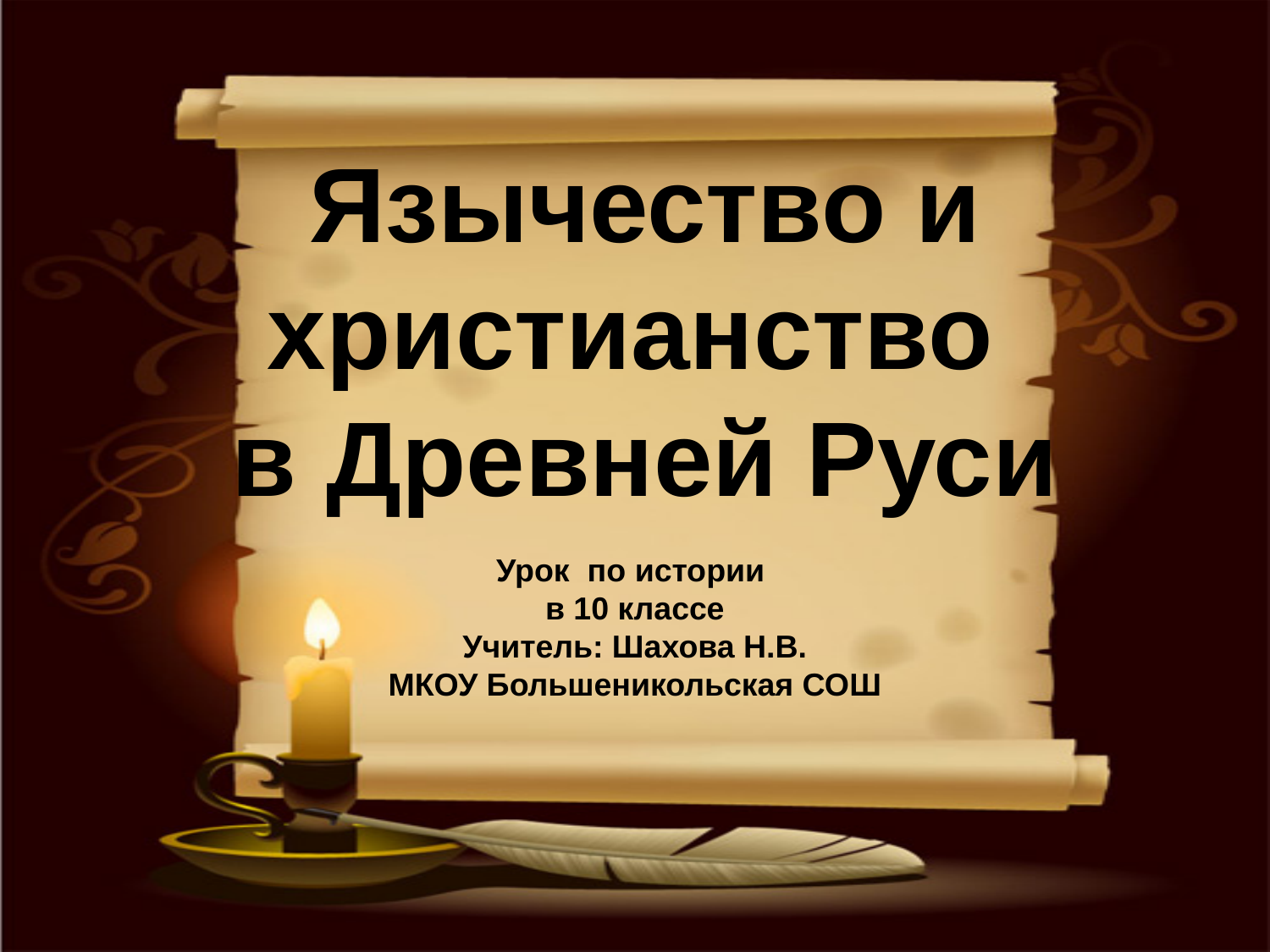

# Язычество и христианство в Древней Руси

Урок  по истории
в 10 классе
Учитель: Шахова Н.В.
МКОУ Большеникольская СОШ